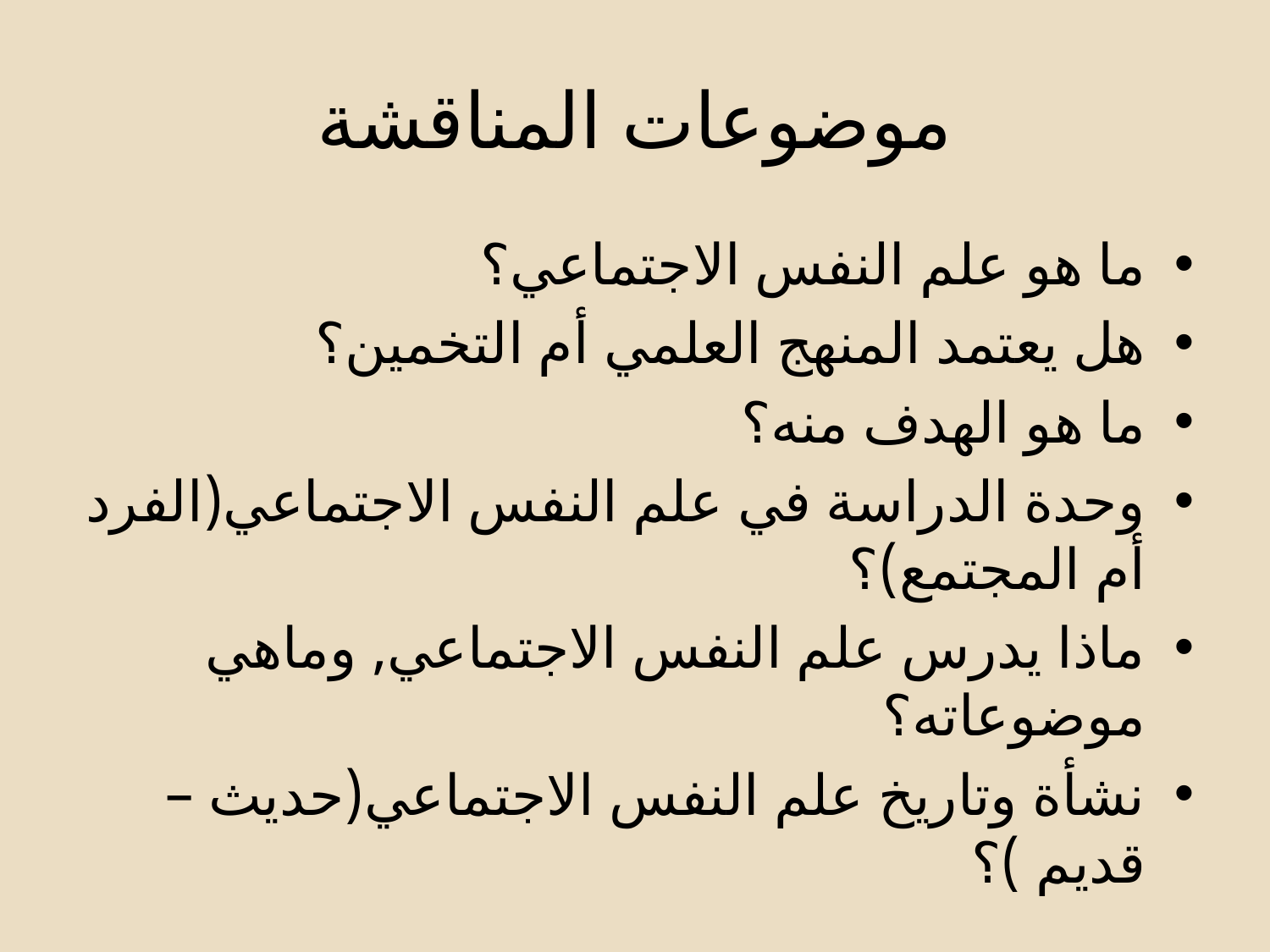

# موضوعات المناقشة
ما هو علم النفس الاجتماعي؟
هل يعتمد المنهج العلمي أم التخمين؟
ما هو الهدف منه؟
وحدة الدراسة في علم النفس الاجتماعي(الفرد أم المجتمع)؟
ماذا يدرس علم النفس الاجتماعي, وماهي موضوعاته؟
نشأة وتاريخ علم النفس الاجتماعي(حديث – قديم )؟